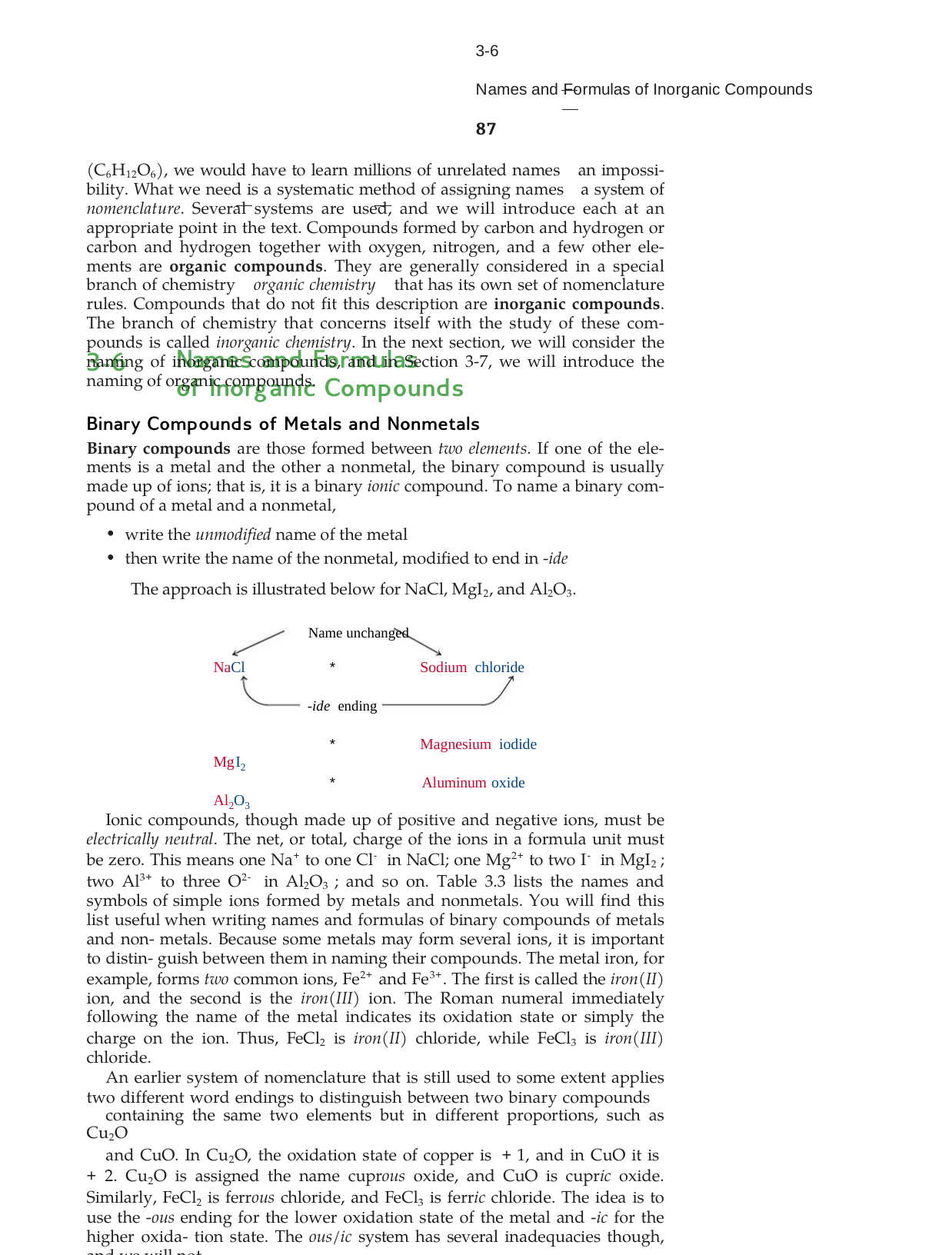

3-6	Names and Formulas of Inorganic Compounds	87

(C6H12O6), we would have to learn millions of unrelated names    an impossi- bility. What we need is a systematic method of assigning names    a system of nomenclature. Several systems are used, and we will introduce each at an appropriate point in the text. Compounds formed by carbon and hydrogen or carbon and hydrogen together with oxygen, nitrogen, and a few other ele- ments are organic compounds. They are generally considered in a special branch of chemistry    organic chemistry    that has its own set of nomenclature rules. Compounds that do not fit this description are inorganic compounds. The branch of chemistry that concerns itself with the study of these com- pounds is called inorganic chemistry. In the next section, we will consider the naming of inorganic compounds, and in Section 3-7, we will introduce the naming of organic compounds.

3-6
Names and Formulas
of Inorganic Compounds
Binary Compounds of Metals and Nonmetals
Binary compounds are those formed between two elements. If one of the ele- ments is a metal and the other a nonmetal, the binary compound is usually made up of ions; that is, it is a binary ionic compound. To name a binary com- pound of a metal and a nonmetal,
write the unmodified name of the metal
then write the name of the nonmetal, modified to end in -ide
The approach is illustrated below for NaCl, MgI2, and Al2O3.

Name unchanged

NaCl
Sodium  chloride
*
-ide  ending
MgI2 Al2O3
Magnesium  iodide
*
*	Aluminum oxide
Ionic compounds, though made up of positive and negative ions, must be electrically neutral. The net, or total, charge of the ions in a formula unit must be zero. This means one Na+ to one Cl- in NaCl; one Mg2+ to two I- in MgI2 ; two Al3+ to three O2- in Al2O3 ; and so on. Table 3.3 lists the names and symbols of simple ions formed by metals and nonmetals. You will find this list useful when writing names and formulas of binary compounds of metals and non- metals. Because some metals may form several ions, it is important to distin- guish between them in naming their compounds. The metal iron, for example, forms two common ions, Fe2+  and Fe3+. The first is called the iron(II) ion, and the second is the iron(III) ion. The Roman numeral immediately following the name of the metal indicates its oxidation state or simply the charge on the ion. Thus, FeCl2 is iron(II) chloride, while FeCl3 is iron(III) chloride.
An earlier system of nomenclature that is still used to some extent applies two different word endings to distinguish between two binary compounds
containing the same two elements but in different proportions, such as Cu2O
and CuO. In Cu2O, the oxidation state of copper is  + 1, and in CuO it is  + 2. Cu2O is assigned the name cuprous oxide, and CuO is cupric oxide. Similarly, FeCl2 is ferrous chloride, and FeCl3 is ferric chloride. The idea is to use the -ous ending for the lower oxidation state of the metal and -ic for the higher oxida- tion state. The ous/ic system has several inadequacies though, and we will not